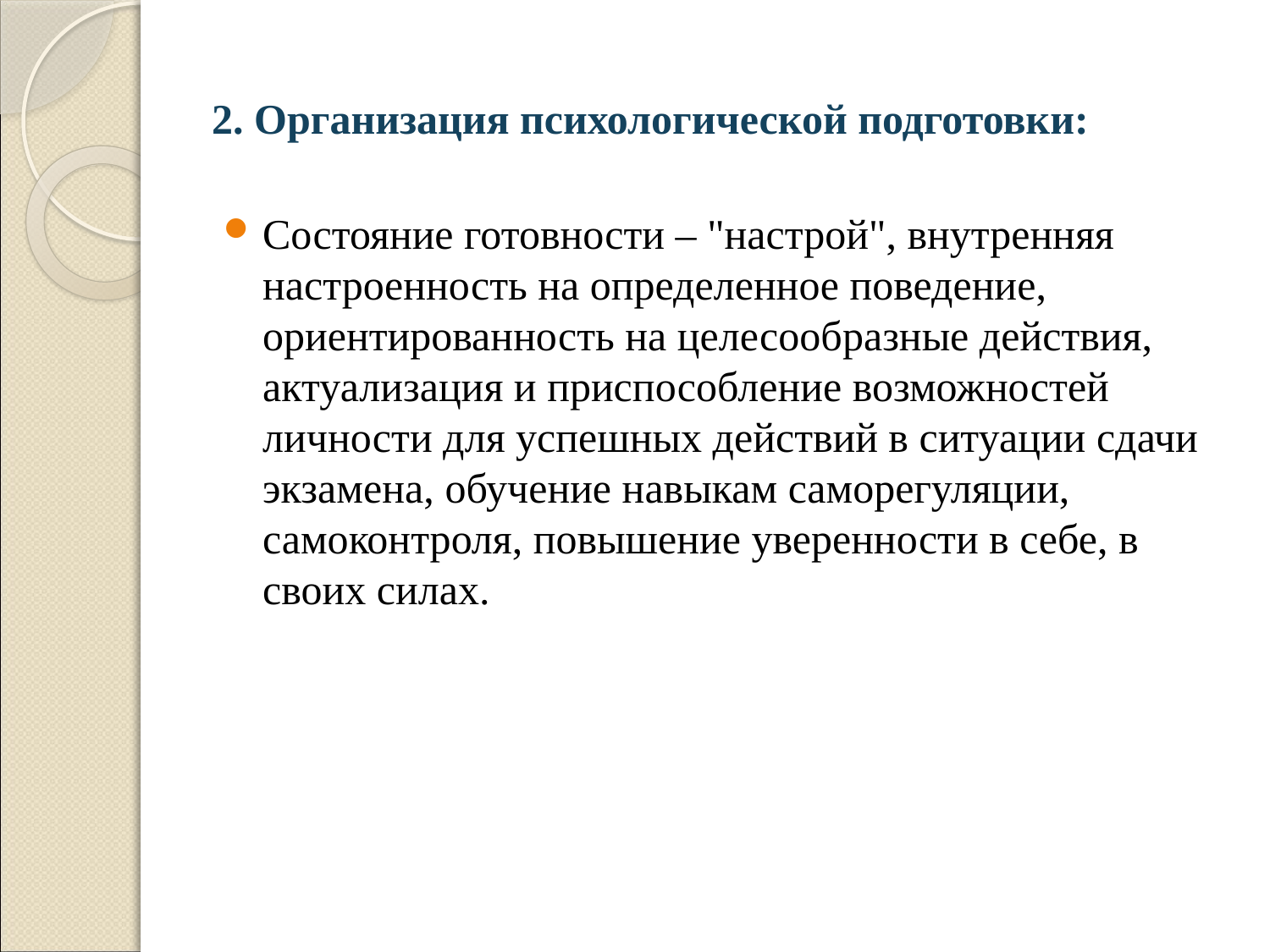

# 2. Организация психологической подготовки:
Состояние готовности – "настрой", внутренняя настроенность на определенное поведение, ориентированность на целесообразные действия, актуализация и приспособление возможностей личности для успешных действий в ситуации сдачи экзамена, обучение навыкам саморегуляции, самоконтроля, повышение уверенности в себе, в своих силах.